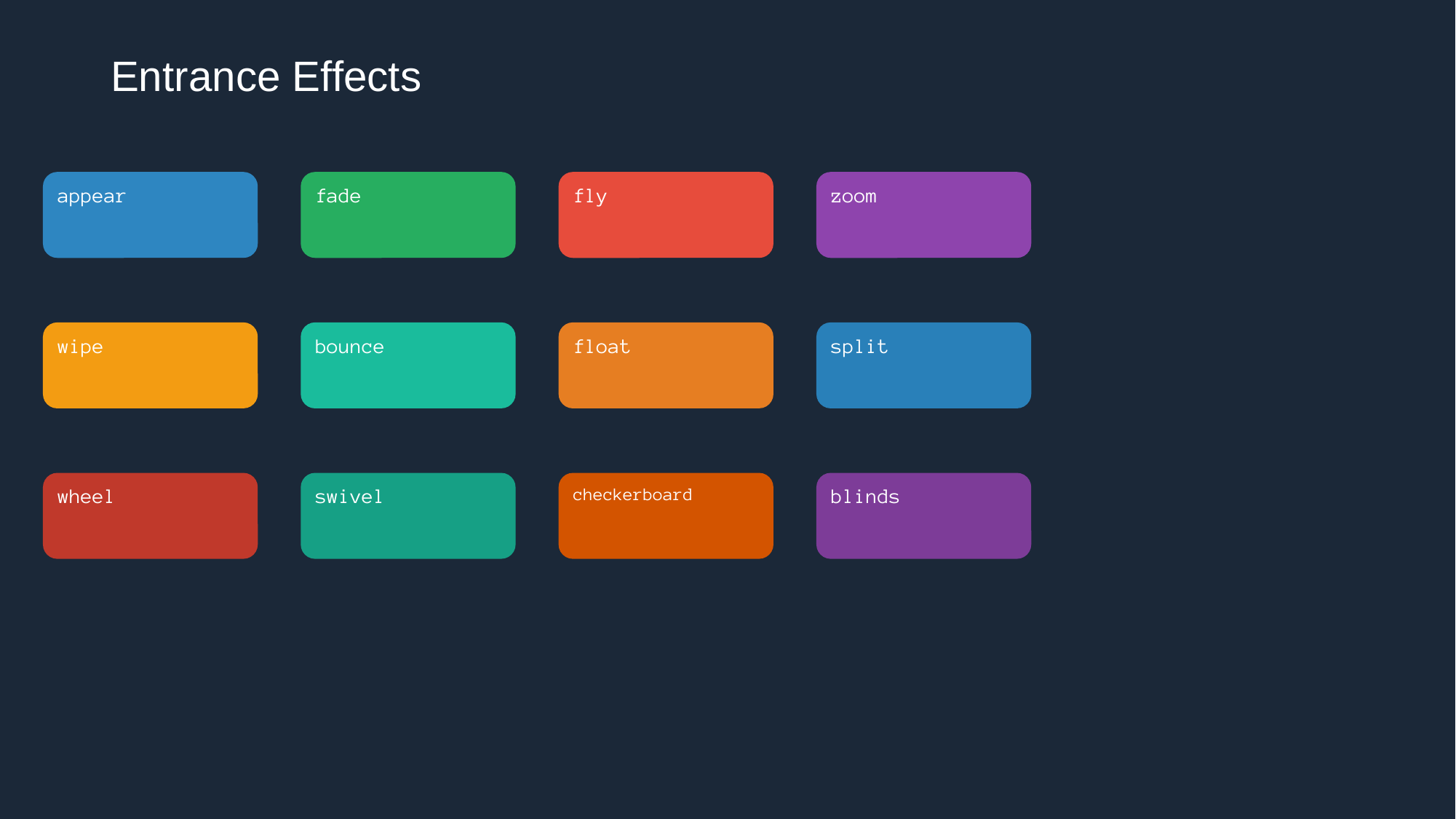

# Entrance Effects
appear
fade
fly
zoom
wipe
bounce
float
split
wheel
swivel
checkerboard
blinds